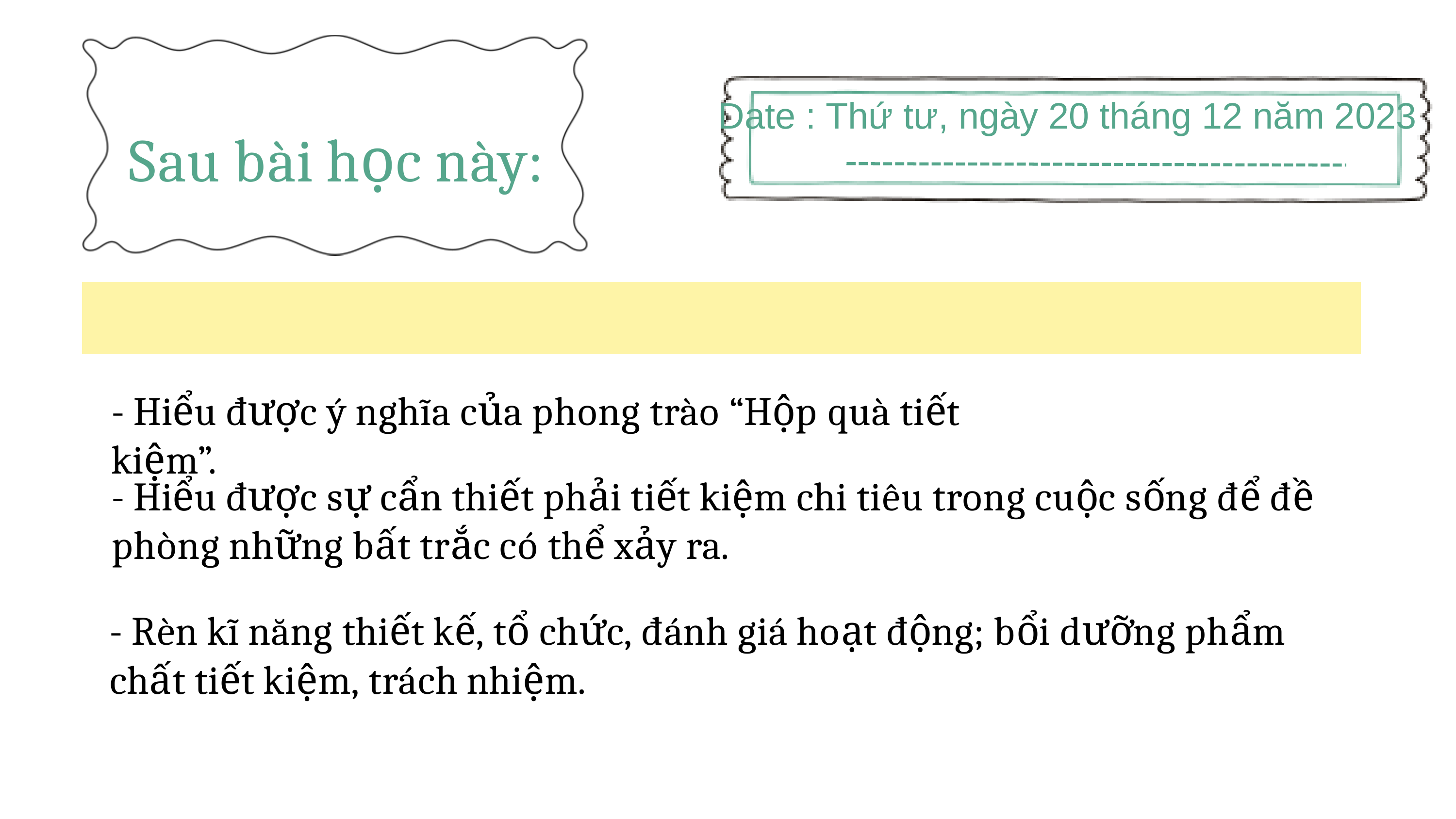

Date : Thứ tư, ngày 20 tháng 12 năm 2023

Sau bài học này:

|  |  |  |  |  |  |  |
| --- | --- | --- | --- | --- | --- | --- |
|  |  |  |  |  |  |  |
|  |  |  |  |  |  |  |
|  |  |  |  |  |  |  |
|  |  |  |  |  |  |  |
|  |  |  |  |  |  |  |
- Hiểu được ý nghĩa của phong trào “Hộp quà tiết kiệm”.
- Hiểu được sự cẩn thiết phải tiết kiệm chi tiêu trong cuộc sống để đề phòng những bất trắc có thể xảy ra.
- Rèn kĩ năng thiết kế, tổ chức, đánh giá hoạt động; bổi dưỡng phẩm chất tiết kiệm, trách nhiệm.